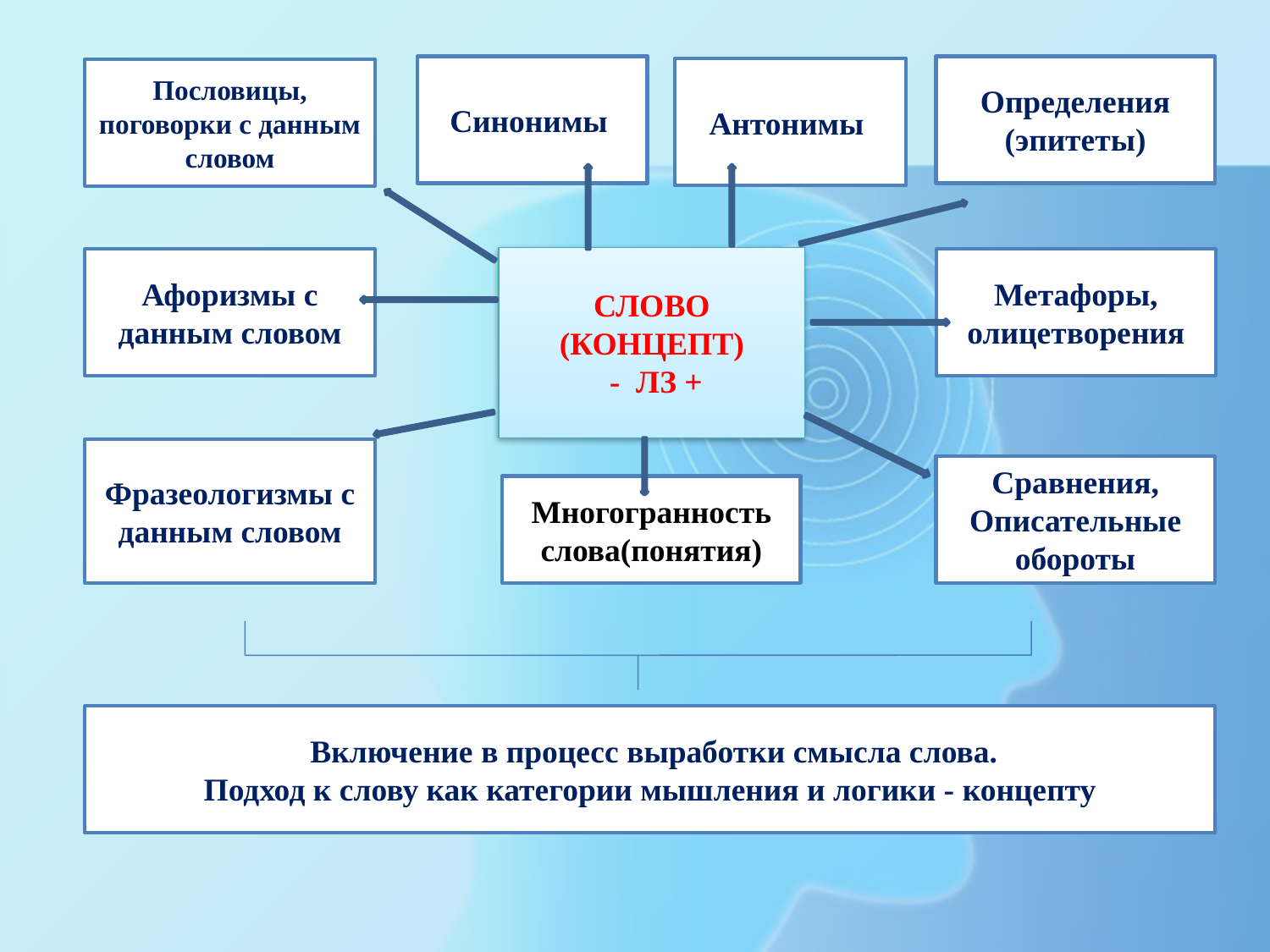

Синонимы
Определения
(эпитеты)
Антонимы
Пословицы, поговорки с данным словом

СЛОВО (КОНЦЕПТ)
 -  ЛЗ +
Афоризмы с данным словом
Метафоры, олицетворения

Фразеологизмы с данным словом

Сравнения,
Описательные обороты

Многогранность слова(понятия)
 Включение в процесс выработки смысла слова.
Подход к слову как категории мышления и логики - концепту